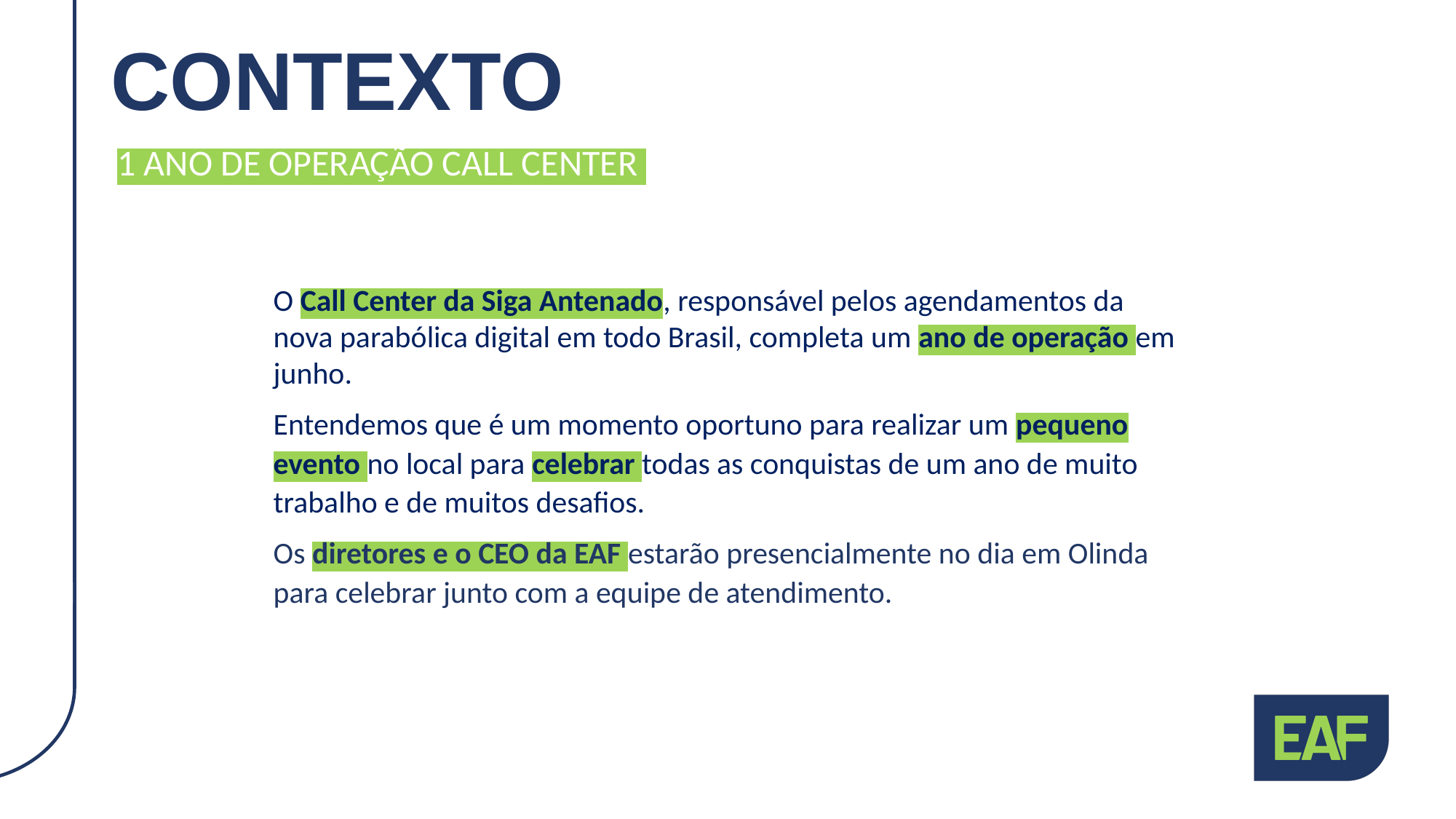

# CONTEXTO
1 ANO DE OPERAÇÃO CALL CENTER
O Call Center da Siga Antenado, responsável pelos agendamentos da nova parabólica digital em todo Brasil, completa um ano de operação em junho.
Entendemos que é um momento oportuno para realizar um pequeno evento no local para celebrar todas as conquistas de um ano de muito trabalho e de muitos desafios.
Os diretores e o CEO da EAF estarão presencialmente no dia em Olinda para celebrar junto com a equipe de atendimento.